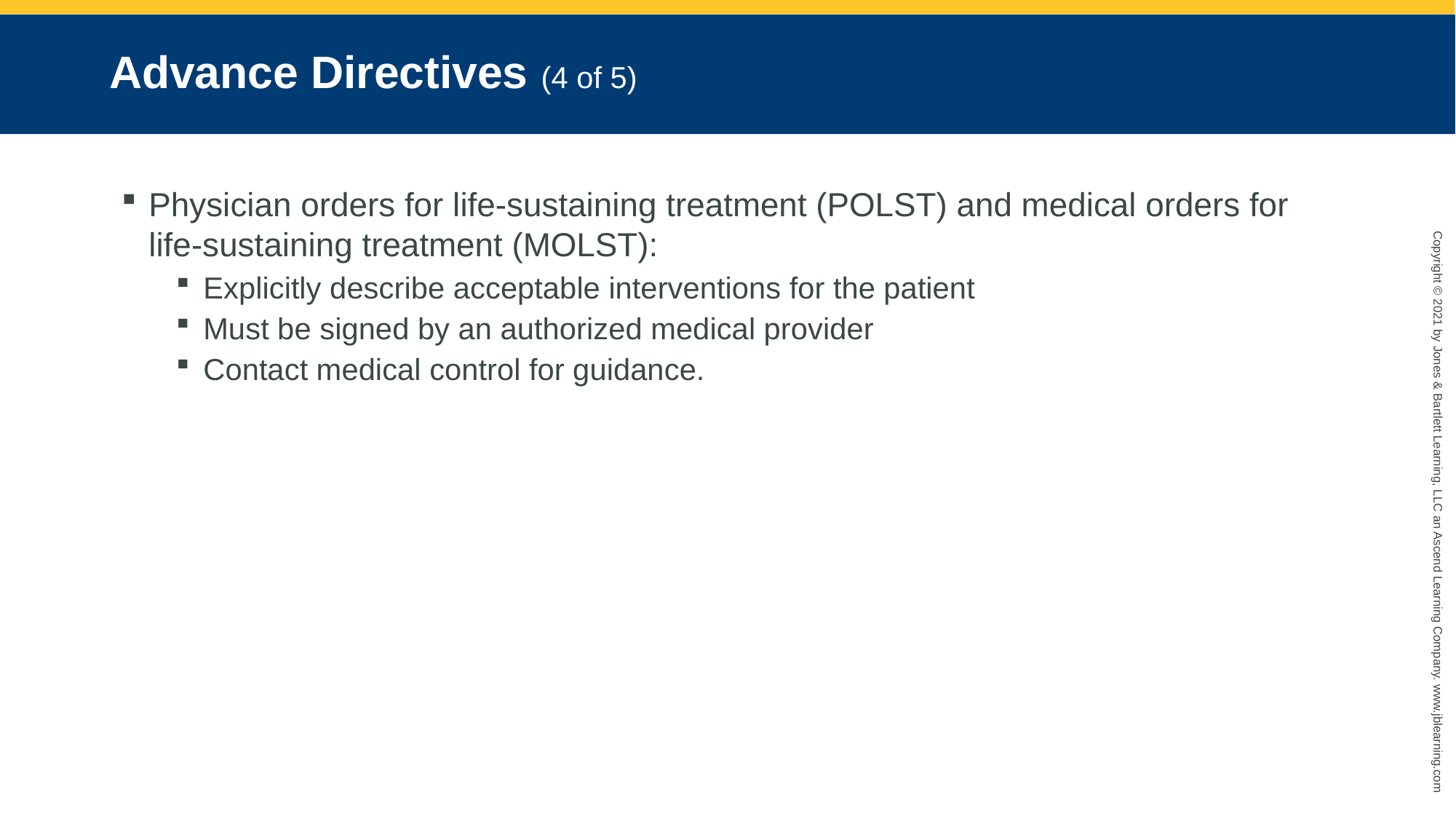

# Advance Directives (4 of 5)
Physician orders for life-sustaining treatment (POLST) and medical orders for life-sustaining treatment (MOLST):
Explicitly describe acceptable interventions for the patient
Must be signed by an authorized medical provider
Contact medical control for guidance.